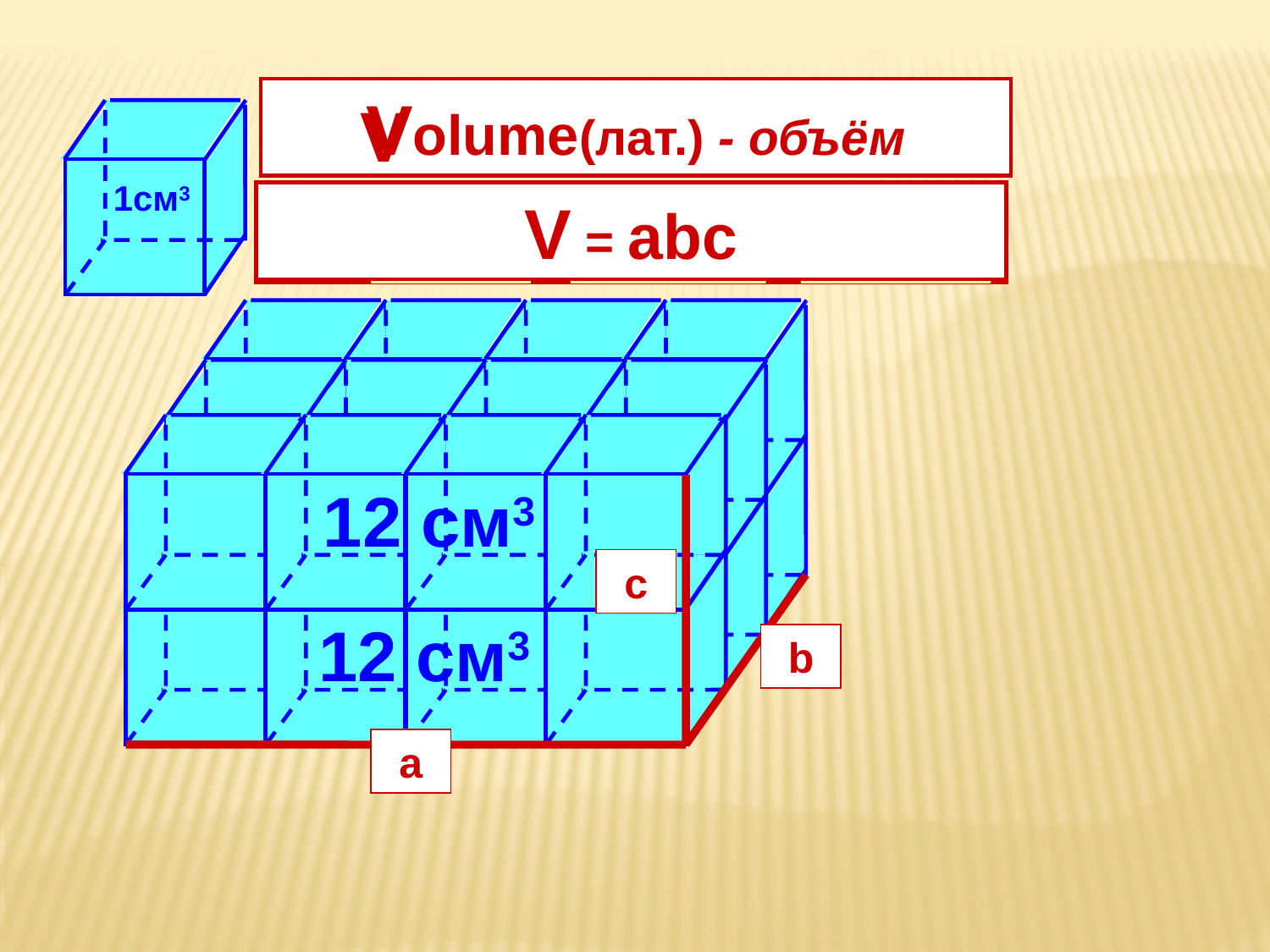

Volume(лат.) - объём
V
4 • 3
• 2 = 24см3

1см3
V = abc
V = длина • ширина • высота
a
b
c

12 см3

2 см

c

3 см
12 см3
b
a
4 см